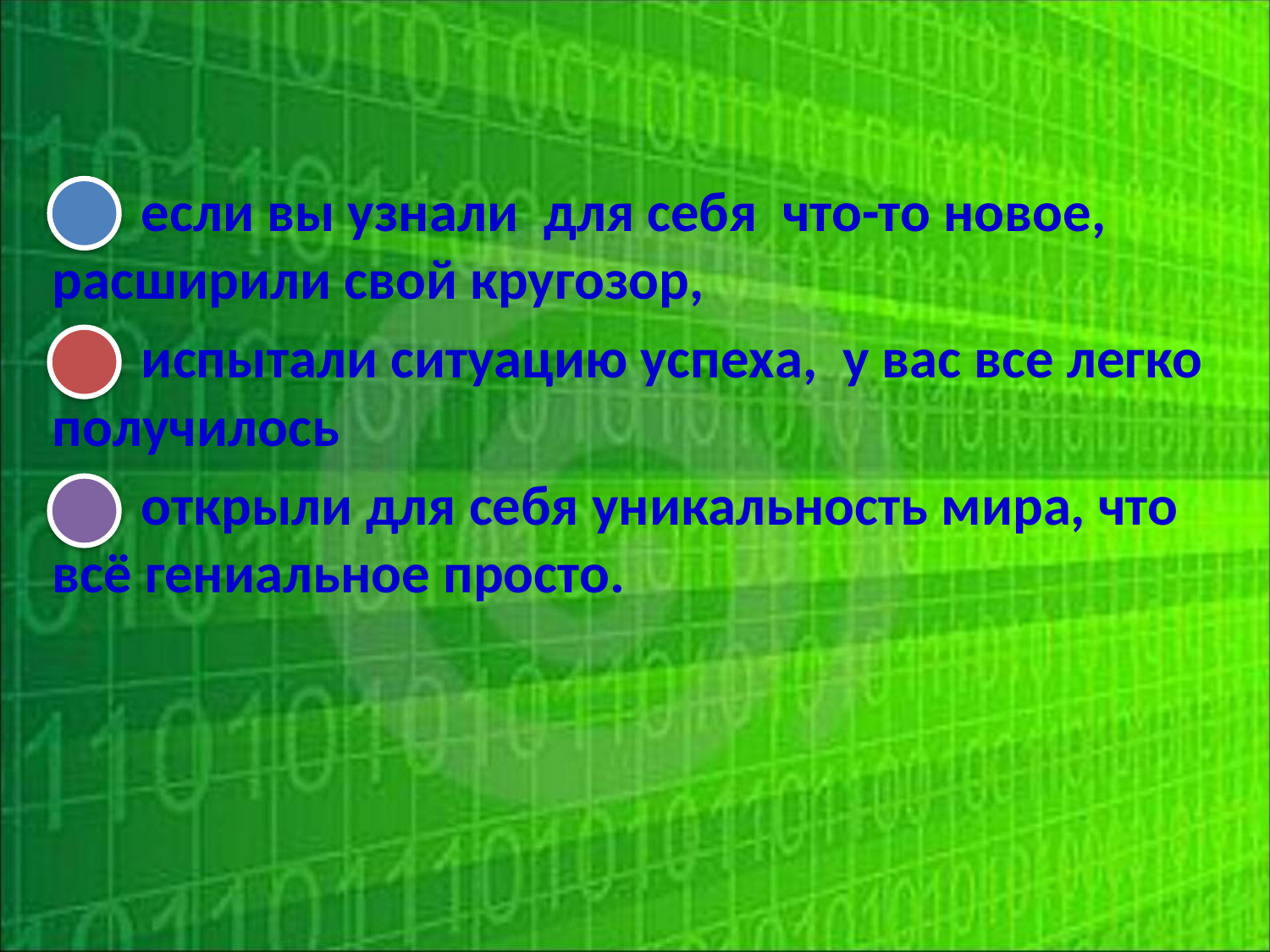

если вы узнали  для себя  что-то новое, расширили свой кругозор,
       испытали ситуацию успеха,  у вас все легко получилось
       открыли для себя уникальность мира, что всё гениальное просто.